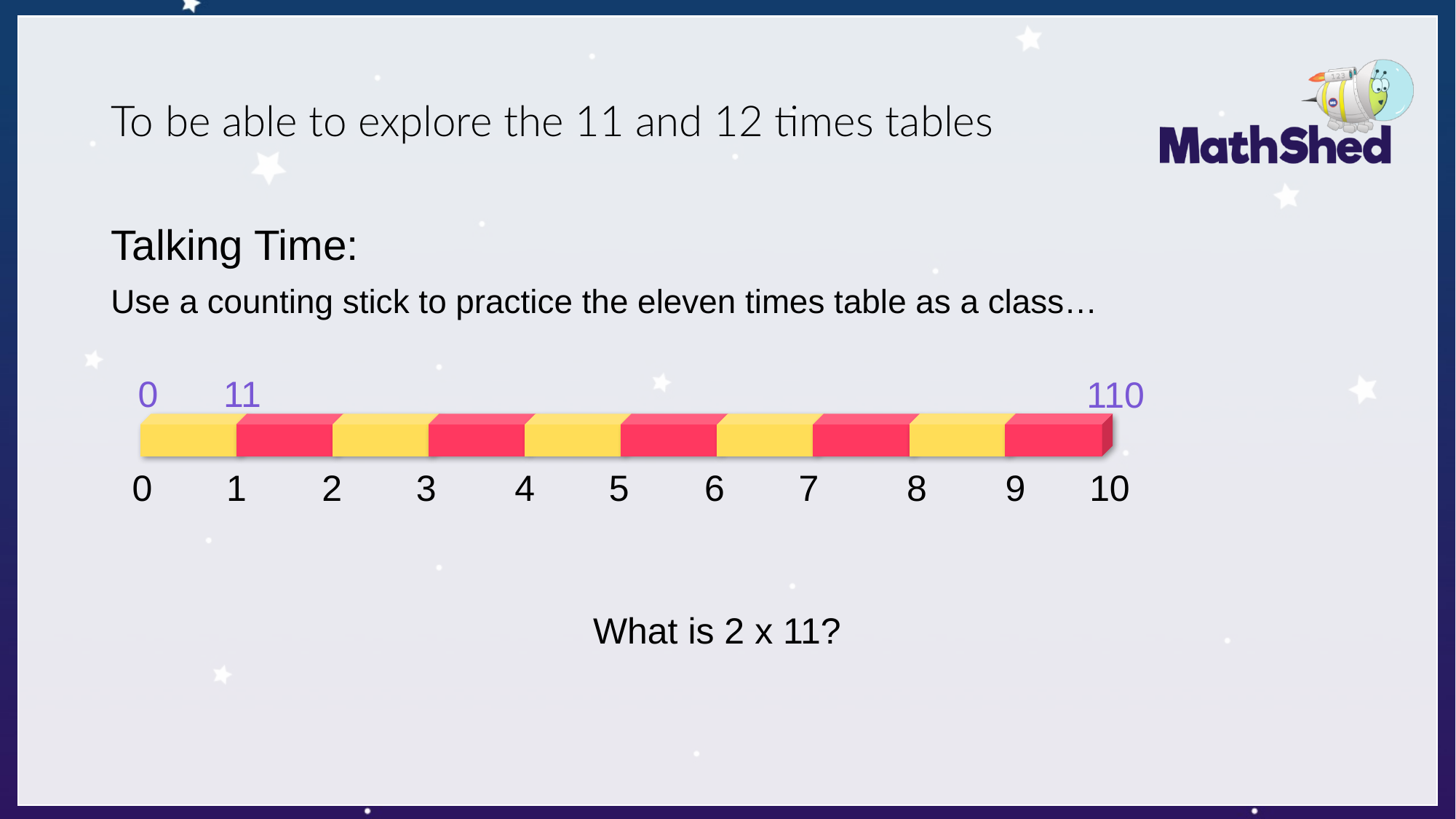

# To be able to explore the 11 and 12 times tables
Talking Time:
Use a counting stick to practice the eleven times table as a class…

0
11
110

0
1
2
3
4
5
6
7
8
9
10
What is 2 x 11?